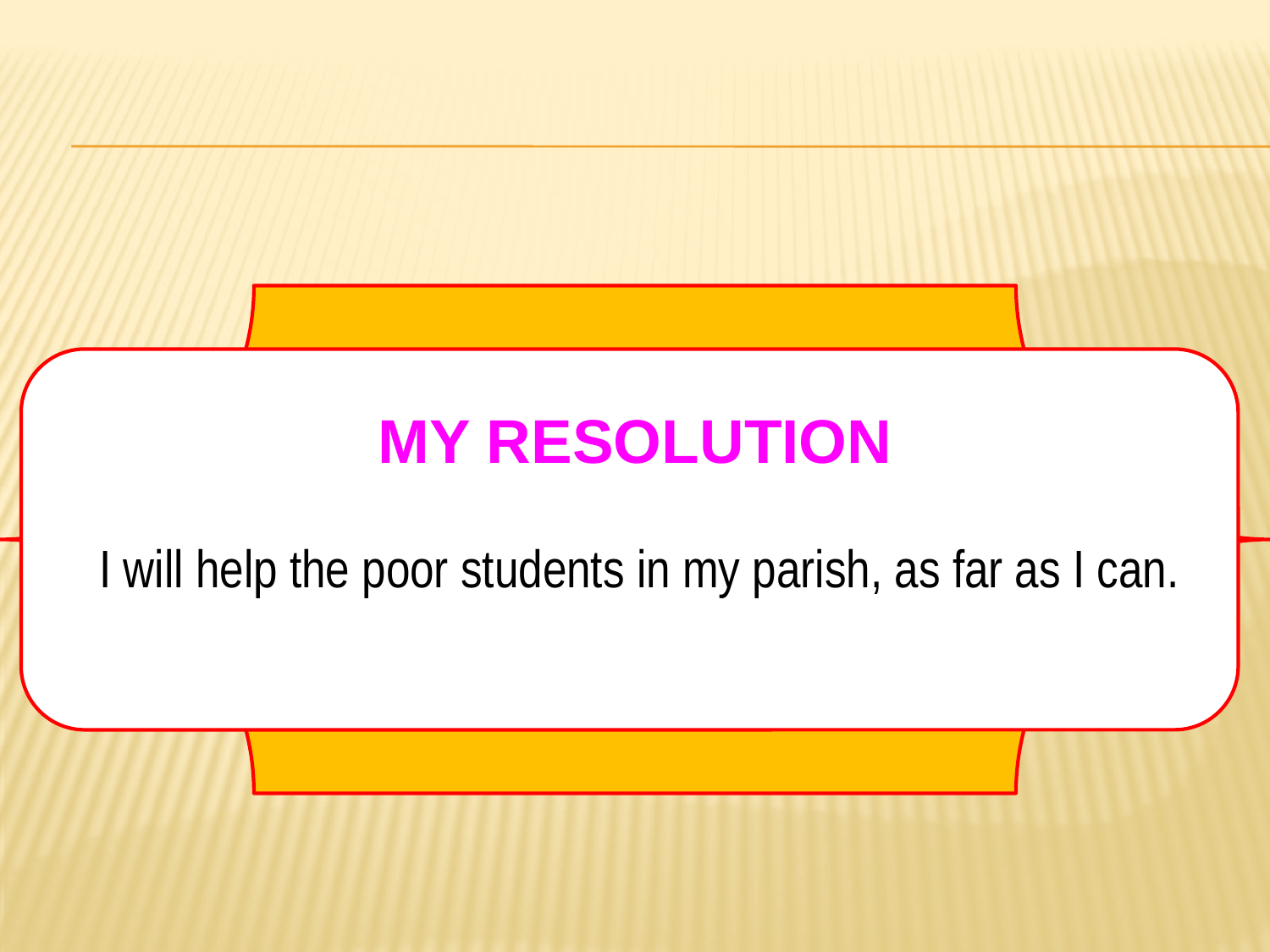

# MY resolution
I will help the poor students in my parish, as far as I can.